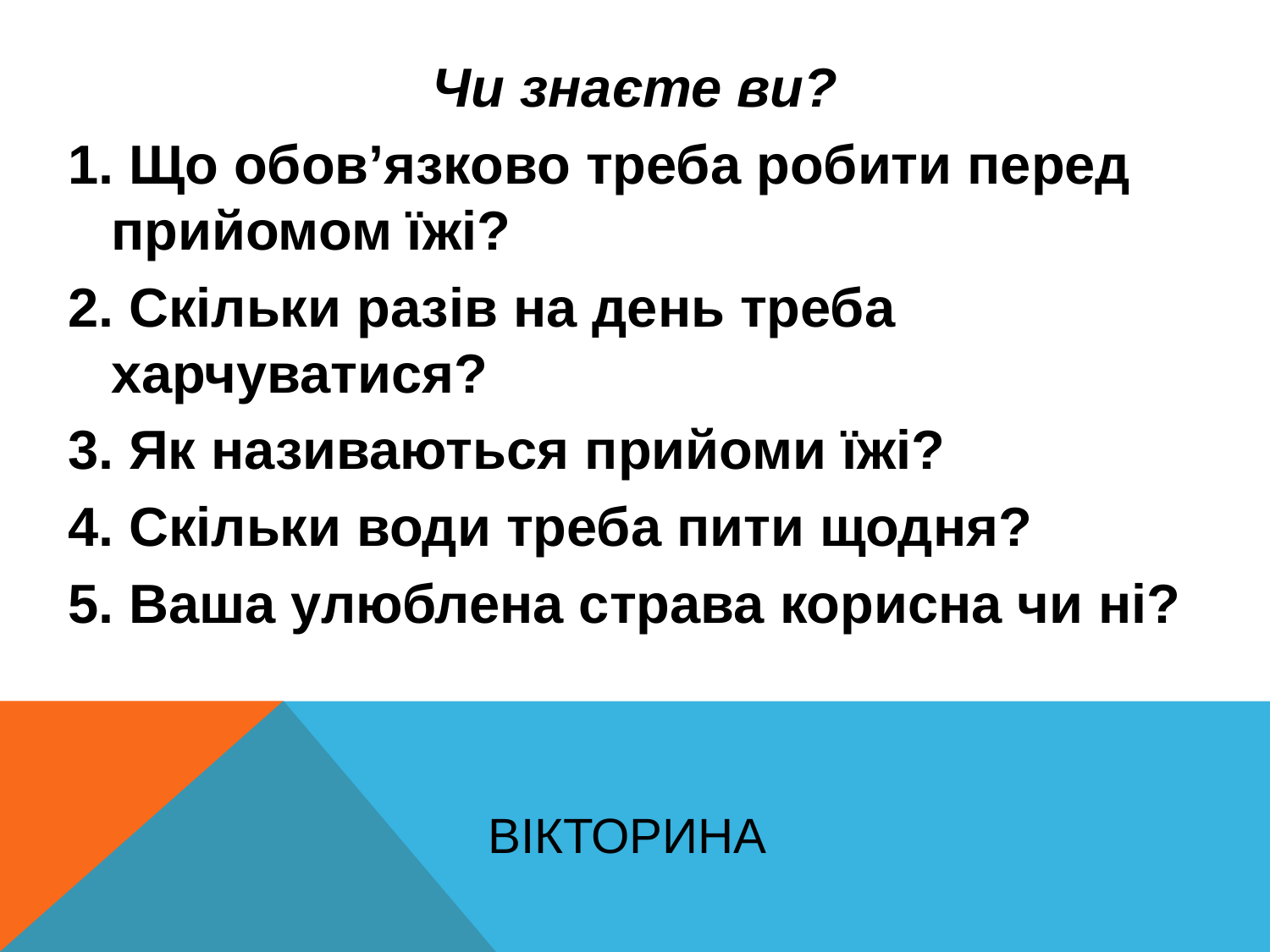

Чи знаєте ви?
1. Що обов’язково треба робити перед прийомом їжі?
2. Скільки разів на день треба харчуватися?
3. Як називаються прийоми їжі?
4. Скільки води треба пити щодня?
5. Ваша улюблена страва корисна чи ні?
# Вікторина